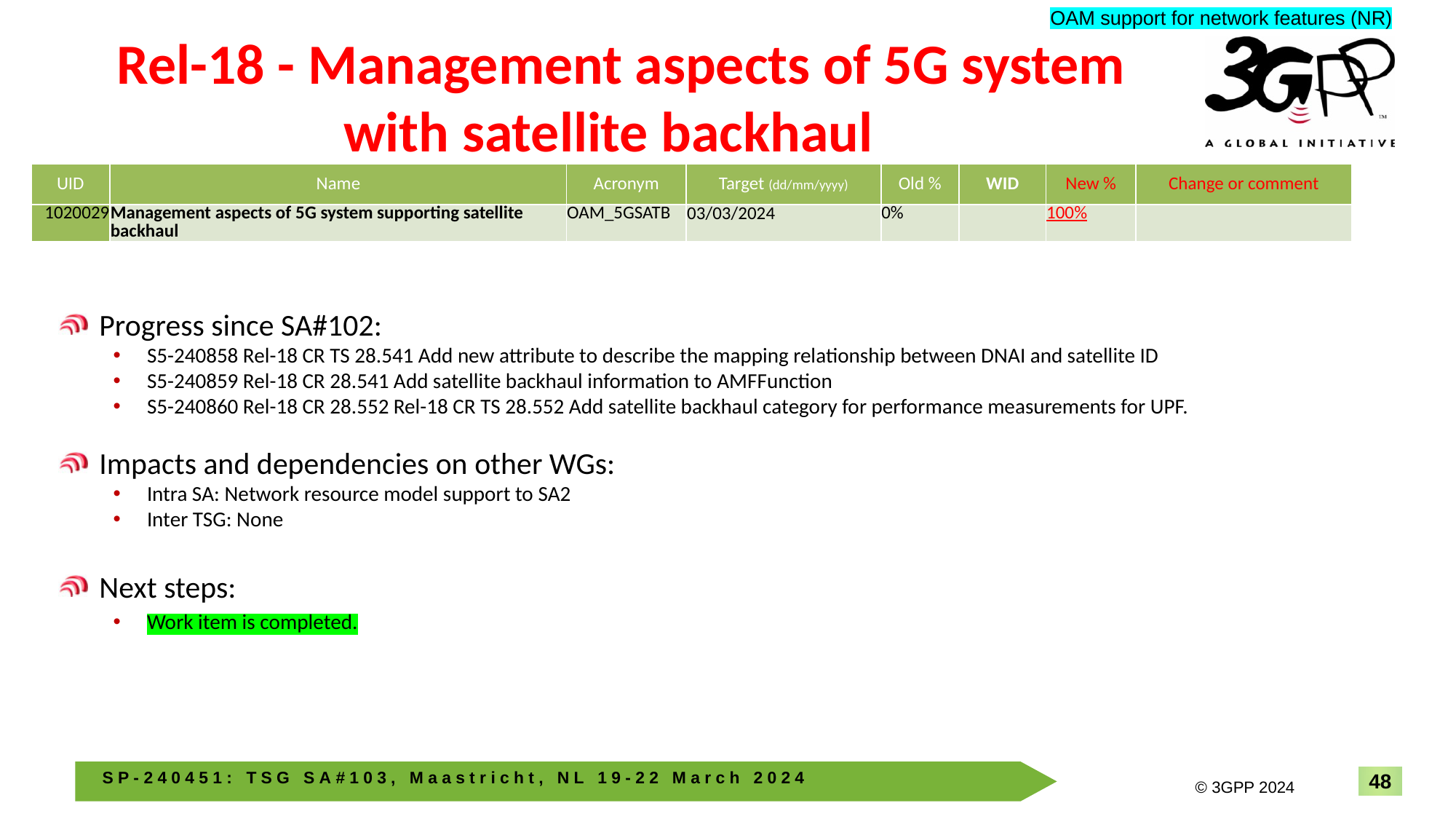

OAM support for network features (NR)
# Rel-18 - Management aspects of 5G system with satellite backhaul
| UID | Name | Acronym | Target (dd/mm/yyyy) | Old % | WID | New % | Change or comment |
| --- | --- | --- | --- | --- | --- | --- | --- |
| 1020029 | Management aspects of 5G system supporting satellite backhaul | OAM\_5GSATB | 03/03/2024 | 0% |  | 100% |  |
Progress since SA#102:
S5-240858 Rel-18 CR TS 28.541 Add new attribute to describe the mapping relationship between DNAI and satellite ID
S5-240859 Rel-18 CR 28.541 Add satellite backhaul information to AMFFunction
S5-240860 Rel-18 CR 28.552 Rel-18 CR TS 28.552 Add satellite backhaul category for performance measurements for UPF.

Impacts and dependencies on other WGs:
Intra SA: Network resource model support to SA2
Inter TSG: None

Next steps:
Work item is completed.